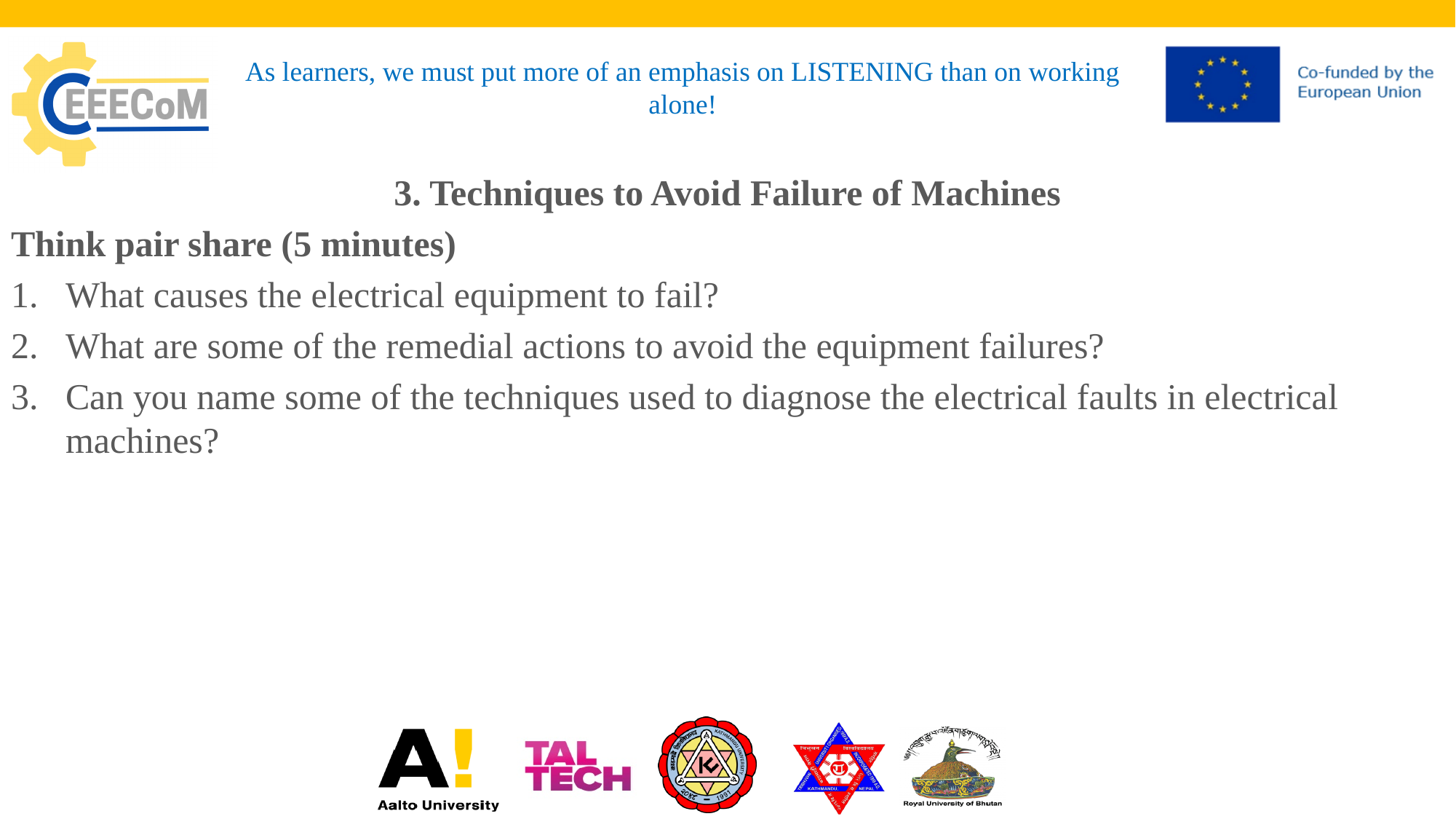

# As learners, we must put more of an emphasis on LISTENING than on working alone!
3. Techniques to Avoid Failure of Machines
Think pair share (5 minutes)
What causes the electrical equipment to fail?
What are some of the remedial actions to avoid the equipment failures?
Can you name some of the techniques used to diagnose the electrical faults in electrical machines?